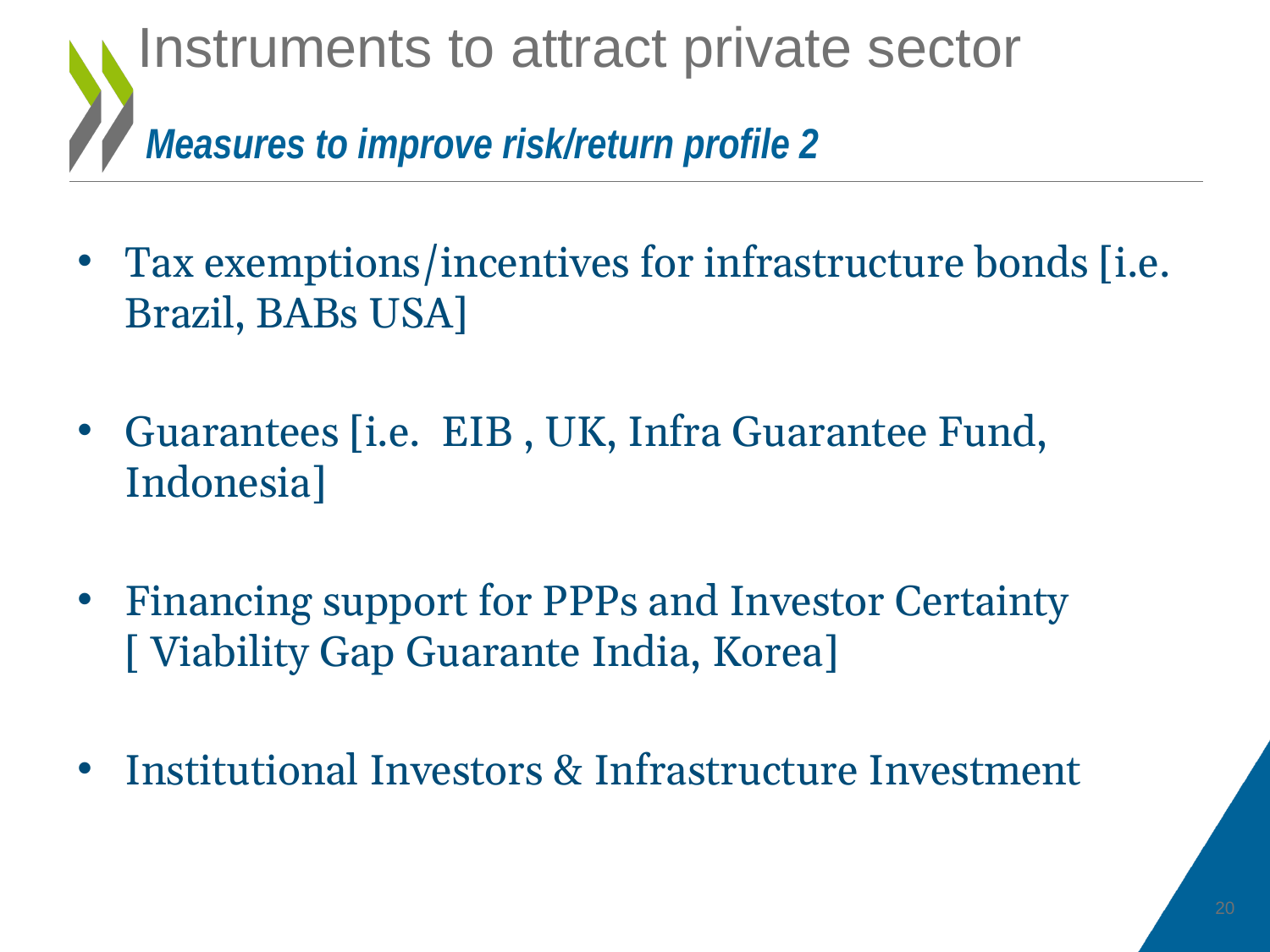

# Instruments to attract private sector
      Measures to improve risk/return profile 2

Tax exemptions/incentives for infrastructure bonds [i.e. Brazil, BABs USA]

Guarantees [i.e.  EIB , UK, Infra Guarantee Fund, Indonesia]

Financing support for PPPs and Investor Certainty [ Viability Gap Guarante India, Korea]

Institutional Investors & Infrastructure Investment

20